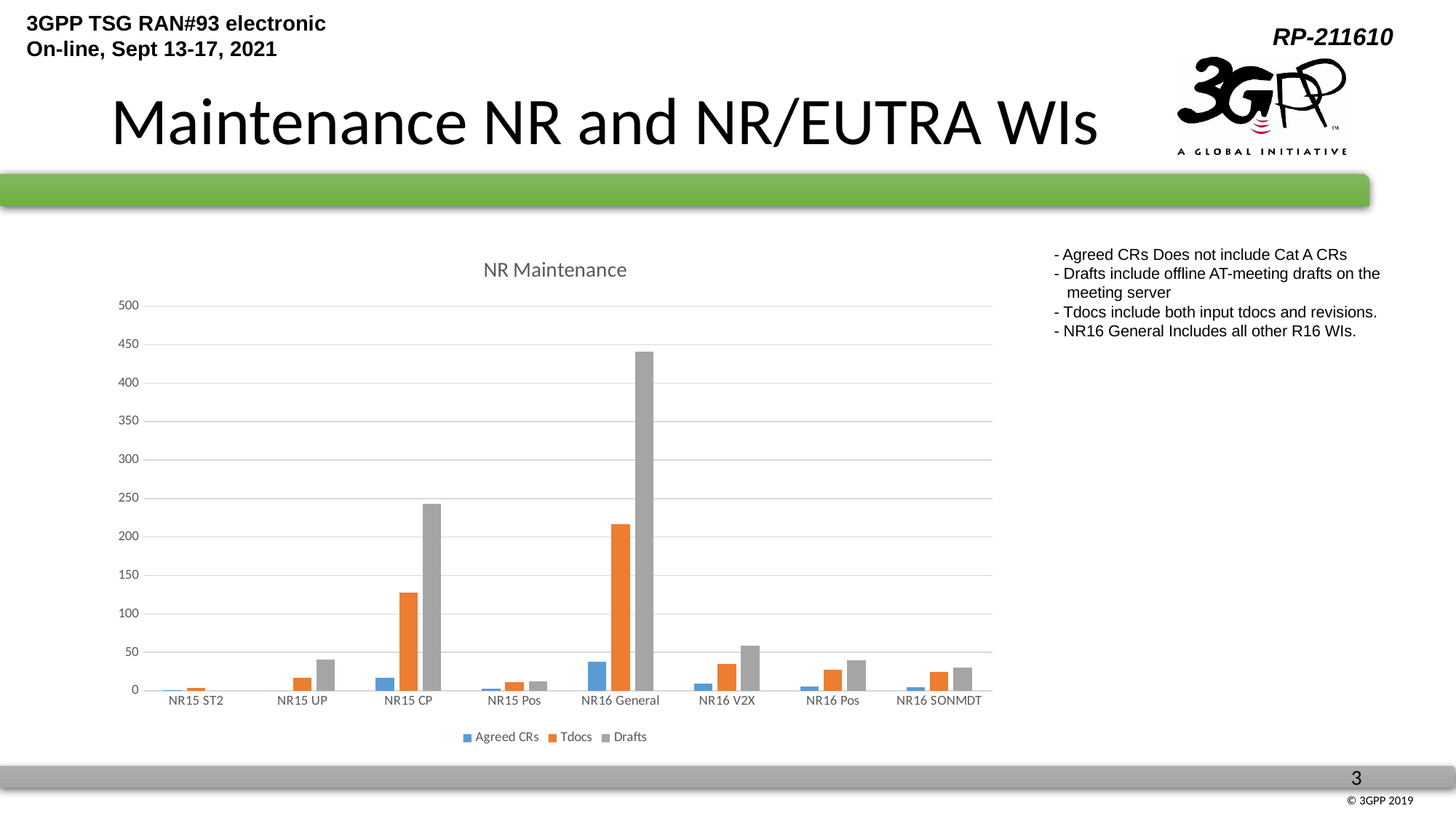

# Maintenance NR and NR/EUTRA WIs

### Chart: NR Maintenance

| Category | Agreed CRs | Tdocs | Drafts |
|---|---|---|---|
| NR15 ST2 | 1.0 | 4.0 | None |
| NR15 UP | 0.0 | 17.0 | 41.0 |
| NR15 CP | 17.0 | 128.0 | 243.0 |
| NR15 Pos | 3.0 | 11.0 | 12.0 |
| NR16 General | 38.0 | 217.0 | 441.0 |
| NR16 V2X | 10.0 | 35.0 | 59.0 |
| NR16 Pos | 6.0 | 27.0 | 40.0 |
| NR16 SONMDT | 5.0 | 25.0 | 30.0 |
- Agreed CRs Does not include Cat A CRs
- Drafts include offline AT-meeting drafts on the
   meeting server
- Tdocs include both input tdocs and revisions.
- NR16 General Includes all other R16 WIs.